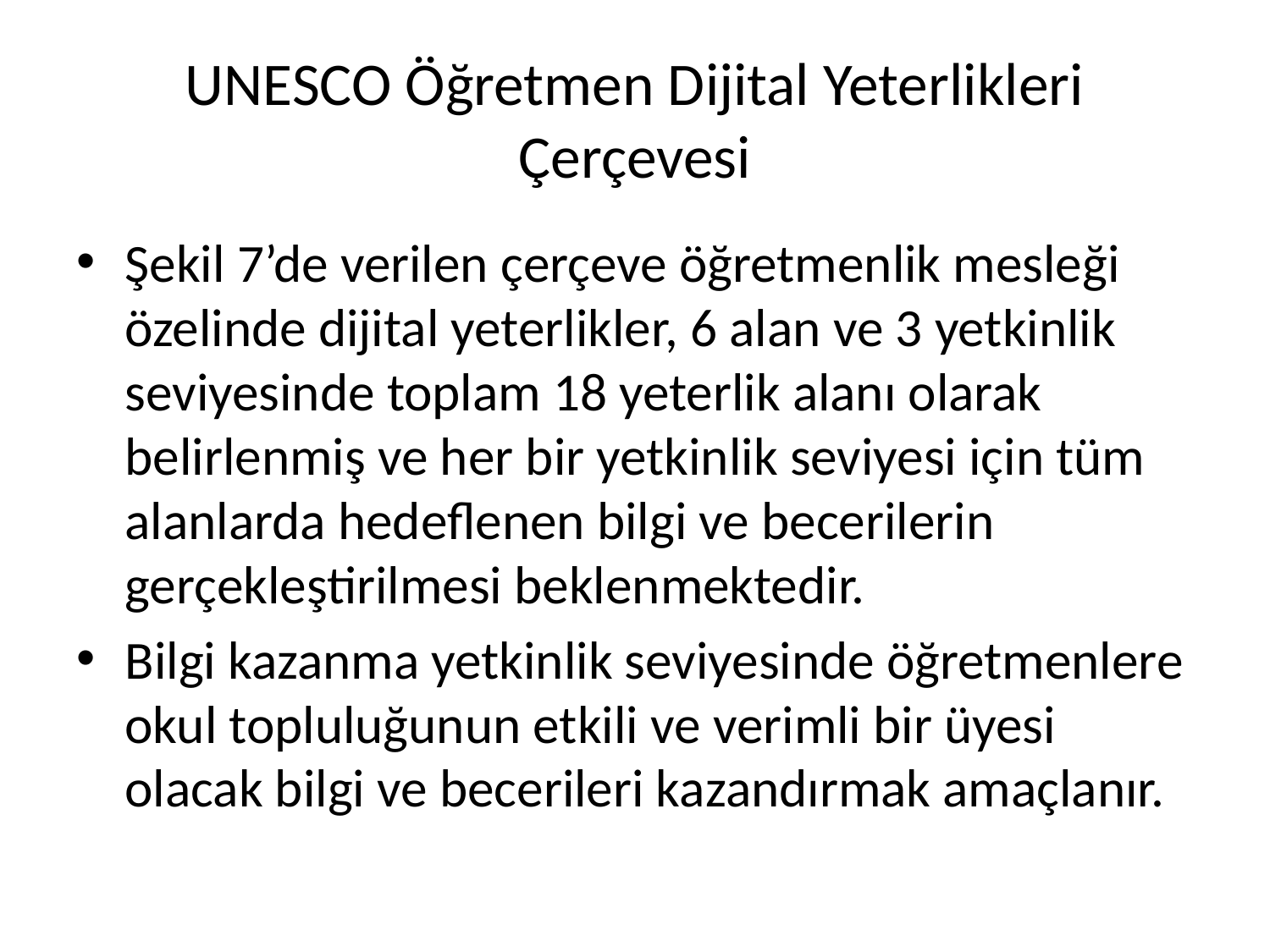

# UNESCO Öğretmen Dijital Yeterlikleri Çerçevesi
Şekil 7’de verilen çerçeve öğretmenlik mesleği özelinde dijital yeterlikler, 6 alan ve 3 yetkinlik seviyesinde toplam 18 yeterlik alanı olarak belirlenmiş ve her bir yetkinlik seviyesi için tüm alanlarda hedeflenen bilgi ve becerilerin gerçekleştirilmesi beklenmektedir.
Bilgi kazanma yetkinlik seviyesinde öğretmenlere okul topluluğunun etkili ve verimli bir üyesi olacak bilgi ve becerileri kazandırmak amaçlanır.